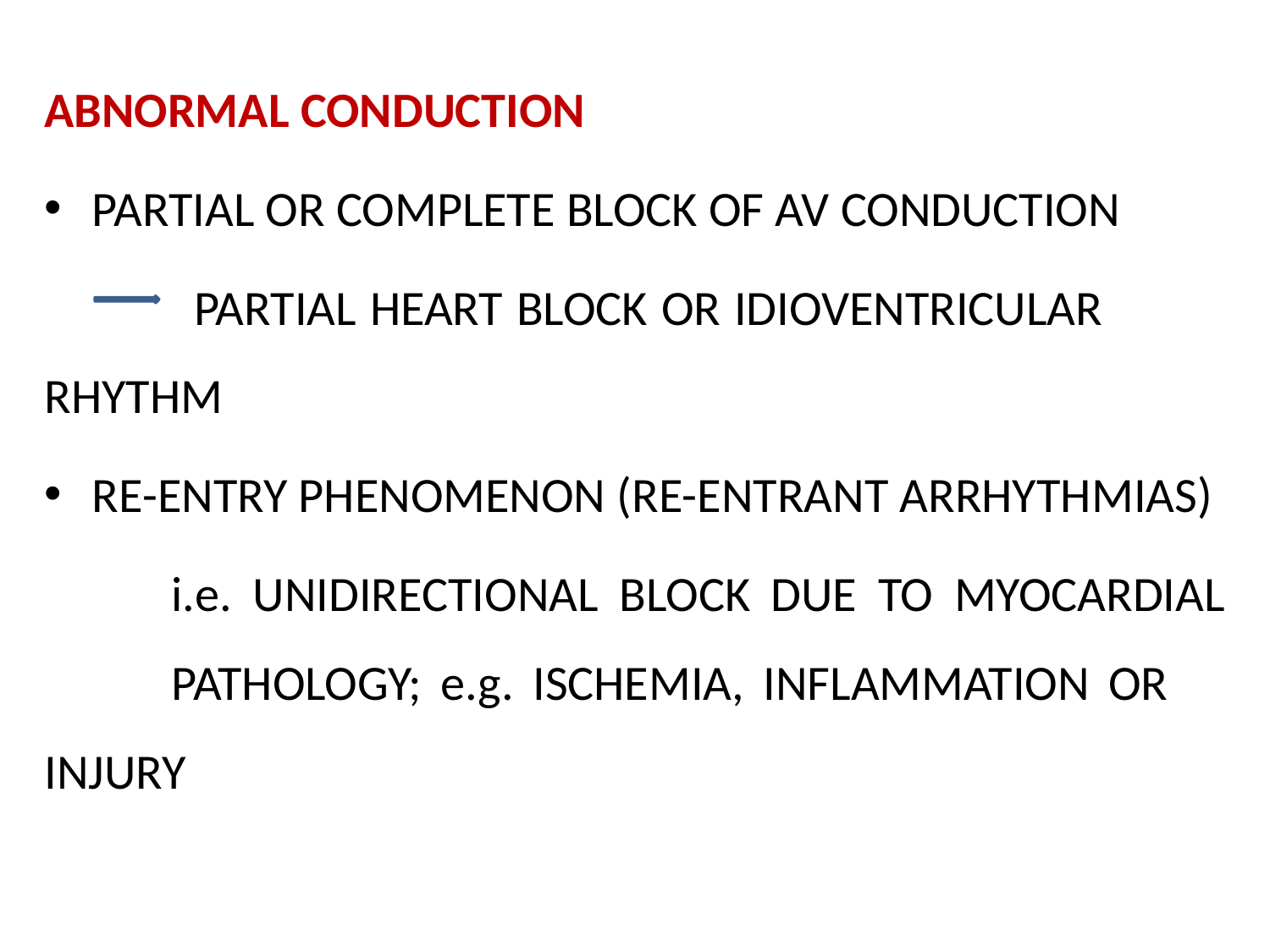

ABNORMAL CONDUCTION
PARTIAL OR COMPLETE BLOCK OF AV CONDUCTION
           PARTIAL HEART BLOCK OR IDIOVENTRICULAR 	RHYTHM
RE-ENTRY PHENOMENON (RE-ENTRANT ARRHYTHMIAS)
	i.e. UNIDIRECTIONAL BLOCK DUE TO MYOCARDIAL 	PATHOLOGY; e.g. ISCHEMIA, INFLAMMATION OR 	INJURY